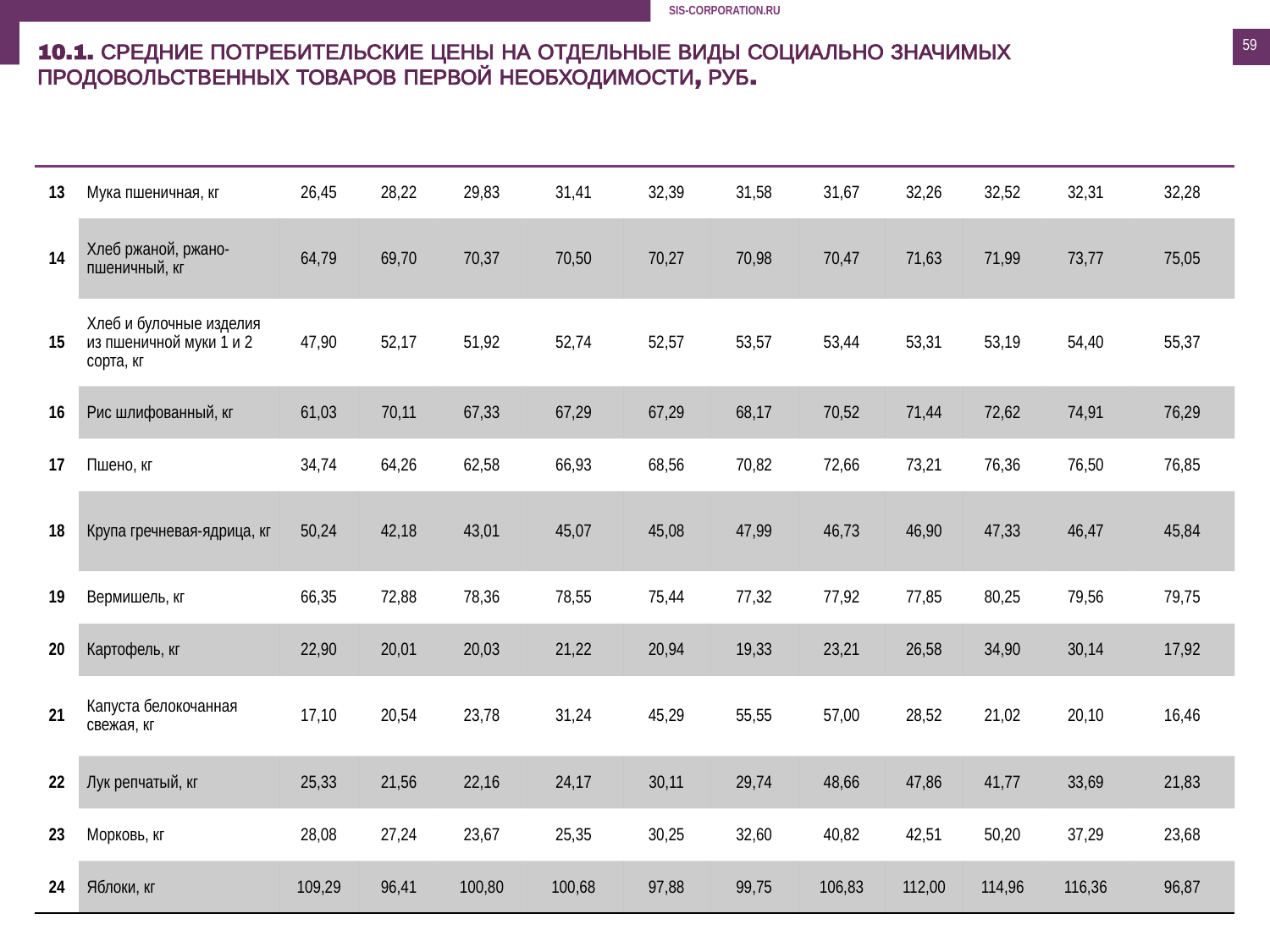

59
10.1. Средние потребительские цены на отдельные виды социально значимых продовольственных товаров первой необходимости, РУБ.
| 13 | Мука пшеничная, кг | 26,45 | 28,22 | 29,83 | 31,41 | 32,39 | 31,58 | 31,67 | 32,26 | 32,52 | 32,31 | 32,28 |
| --- | --- | --- | --- | --- | --- | --- | --- | --- | --- | --- | --- | --- |
| 14 | Хлеб ржаной, ржано-пшеничный, кг | 64,79 | 69,70 | 70,37 | 70,50 | 70,27 | 70,98 | 70,47 | 71,63 | 71,99 | 73,77 | 75,05 |
| 15 | Хлеб и булочные изделия из пшеничной муки 1 и 2 сорта, кг | 47,90 | 52,17 | 51,92 | 52,74 | 52,57 | 53,57 | 53,44 | 53,31 | 53,19 | 54,40 | 55,37 |
| 16 | Рис шлифованный, кг | 61,03 | 70,11 | 67,33 | 67,29 | 67,29 | 68,17 | 70,52 | 71,44 | 72,62 | 74,91 | 76,29 |
| 17 | Пшено, кг | 34,74 | 64,26 | 62,58 | 66,93 | 68,56 | 70,82 | 72,66 | 73,21 | 76,36 | 76,50 | 76,85 |
| 18 | Крупа гречневая-ядрица, кг | 50,24 | 42,18 | 43,01 | 45,07 | 45,08 | 47,99 | 46,73 | 46,90 | 47,33 | 46,47 | 45,84 |
| 19 | Вермишель, кг | 66,35 | 72,88 | 78,36 | 78,55 | 75,44 | 77,32 | 77,92 | 77,85 | 80,25 | 79,56 | 79,75 |
| 20 | Картофель, кг | 22,90 | 20,01 | 20,03 | 21,22 | 20,94 | 19,33 | 23,21 | 26,58 | 34,90 | 30,14 | 17,92 |
| 21 | Капуста белокочанная свежая, кг | 17,10 | 20,54 | 23,78 | 31,24 | 45,29 | 55,55 | 57,00 | 28,52 | 21,02 | 20,10 | 16,46 |
| 22 | Лук репчатый, кг | 25,33 | 21,56 | 22,16 | 24,17 | 30,11 | 29,74 | 48,66 | 47,86 | 41,77 | 33,69 | 21,83 |
| 23 | Морковь, кг | 28,08 | 27,24 | 23,67 | 25,35 | 30,25 | 32,60 | 40,82 | 42,51 | 50,20 | 37,29 | 23,68 |
| 24 | Яблоки, кг | 109,29 | 96,41 | 100,80 | 100,68 | 97,88 | 99,75 | 106,83 | 112,00 | 114,96 | 116,36 | 96,87 |